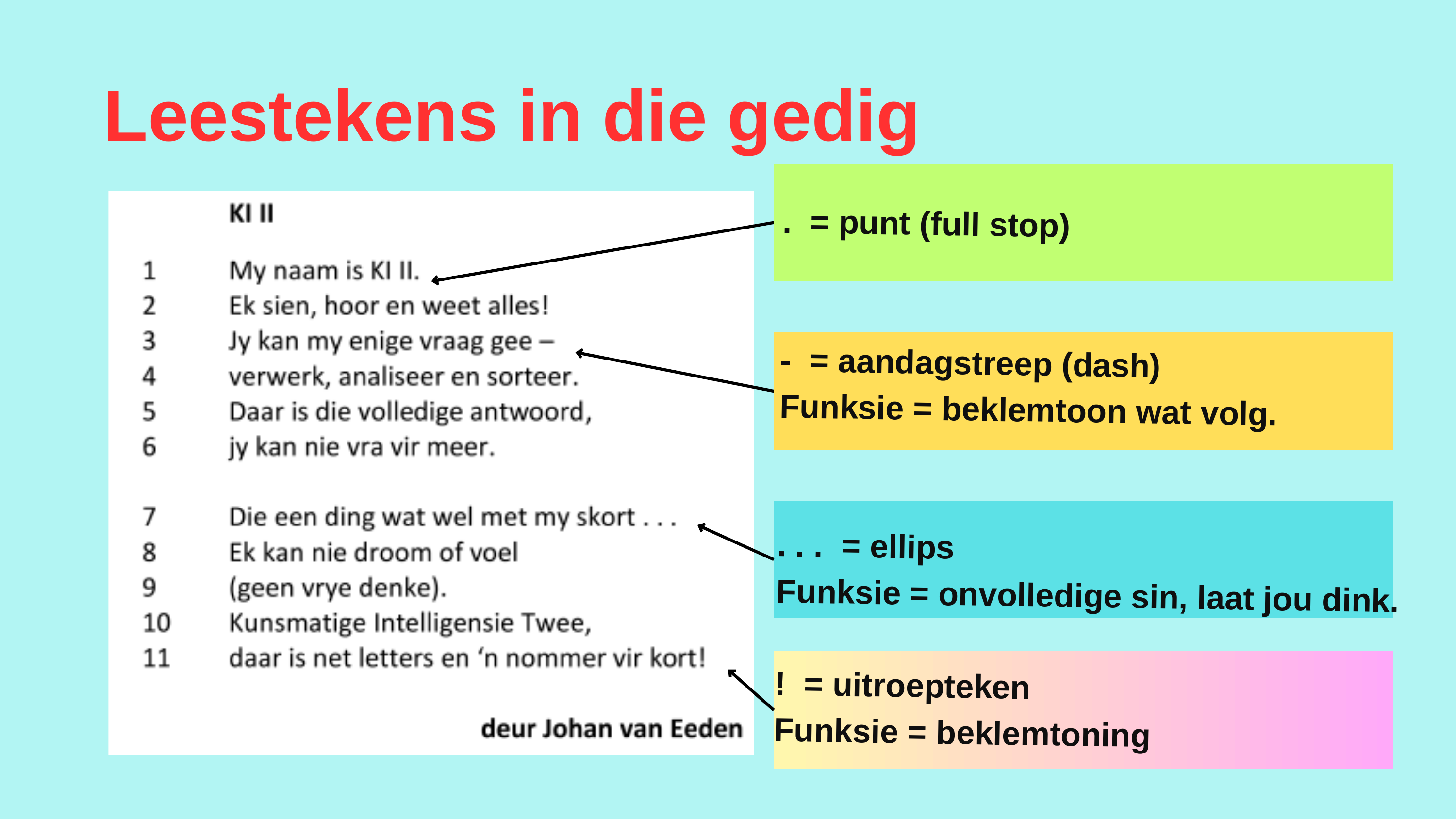

Leestekens in die gedig

.  = punt (full stop)

-  = aandagstreep (dash)
Funksie = beklemtoon wat volg.

. . .  = ellips
Funksie = onvolledige sin, laat jou dink.

!  = uitroepteken
Funksie = beklemtoning